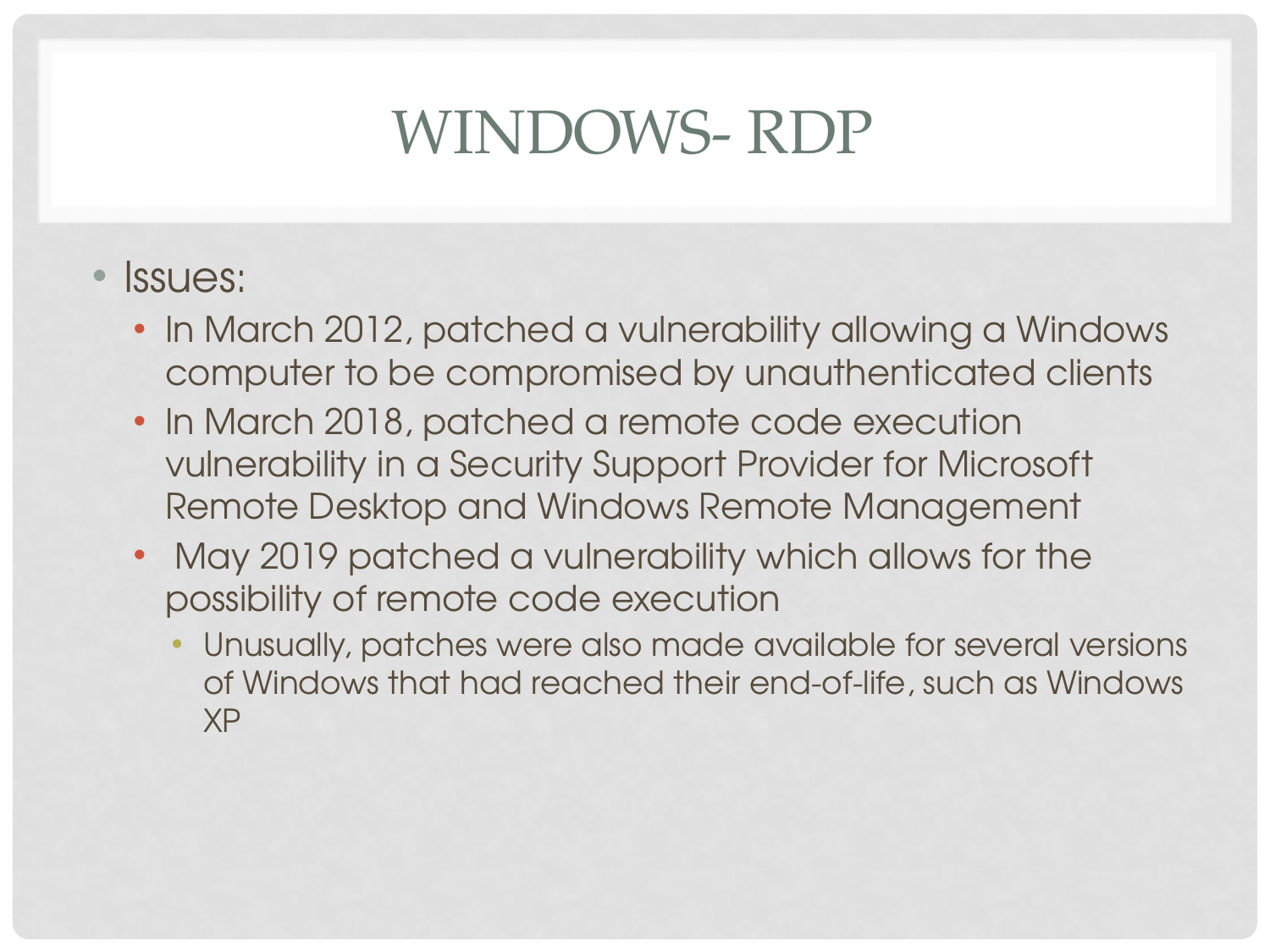

# Windows- RDP
Issues:
In March 2012, patched a vulnerability allowing a Windows computer to be compromised by unauthenticated clients
In March 2018, patched a remote code execution vulnerability in a Security Support Provider for Microsoft Remote Desktop and Windows Remote Management
 May 2019 patched a vulnerability which allows for the possibility of remote code execution
Unusually, patches were also made available for several versions of Windows that had reached their end-of-life, such as Windows XP